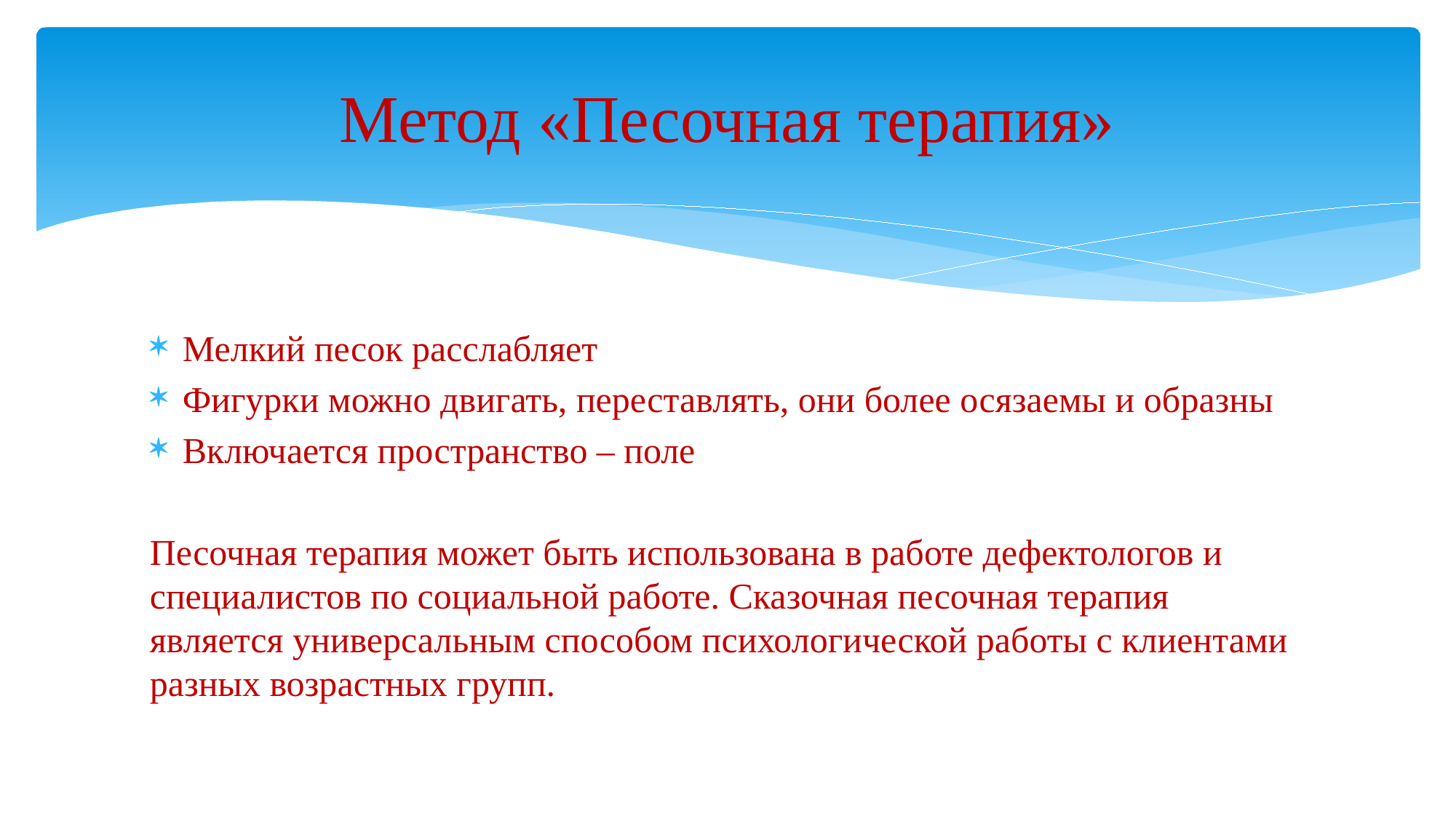

# Метод «Песочная терапия»
Мелкий песок расслабляет
Фигурки можно двигать, переставлять, они более осязаемы и образны
Включается пространство – поле

Песочная терапия может быть использована в работе дефектологов и специалистов по социальной работе. Сказочная песочная терапия является универсальным способом психологической работы с клиентами разных возрастных групп.